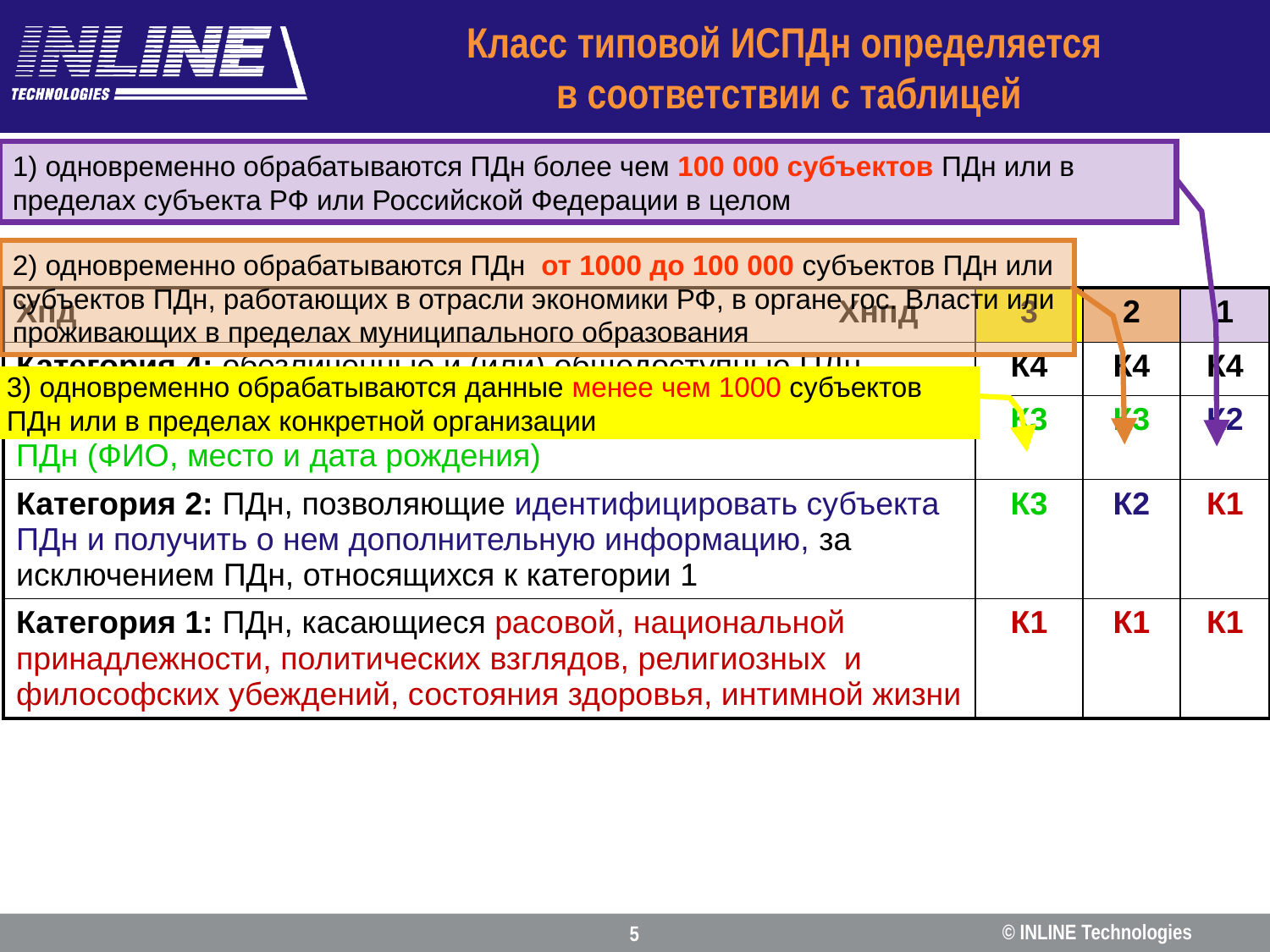

# Класс типовой ИСПДн определяется в соответствии с таблицей
1) одновременно обрабатываются ПДн более чем 100 000 субъектов ПДн или в пределах субъекта РФ или Российской Федерации в целом
2) одновременно обрабатываются ПДн  от 1000 до 100 000 субъектов ПДн или субъектов ПДн, работающих в отрасли экономики РФ, в органе гос. Власти или проживающих в пределах муниципального образования
| Хпд Хнпд | 3 | 2 | 1 |
| --- | --- | --- | --- |
| Категория 4: обезличенные и (или) общедоступные ПДн | К4 | К4 | К4 |
| Категория 3: ПДн, позволяющие идентифицировать субъекта ПДн (ФИО, место и дата рождения) | К3 | К3 | К2 |
| Категория 2: ПДн, позволяющие идентифицировать субъекта ПДн и получить о нем дополнительную информацию, за исключением ПДн, относящихся к категории 1 | К3 | К2 | К1 |
| Категория 1: ПДн, касающиеся расовой, национальной принадлежности, политических взглядов, религиозных и философских убеждений, состояния здоровья, интимной жизни | К1 | К1 | К1 |
3) одновременно обрабатываются данные менее чем 1000 субъектов ПДн или в пределах конкретной организации
5
© INLINE Technologies
5